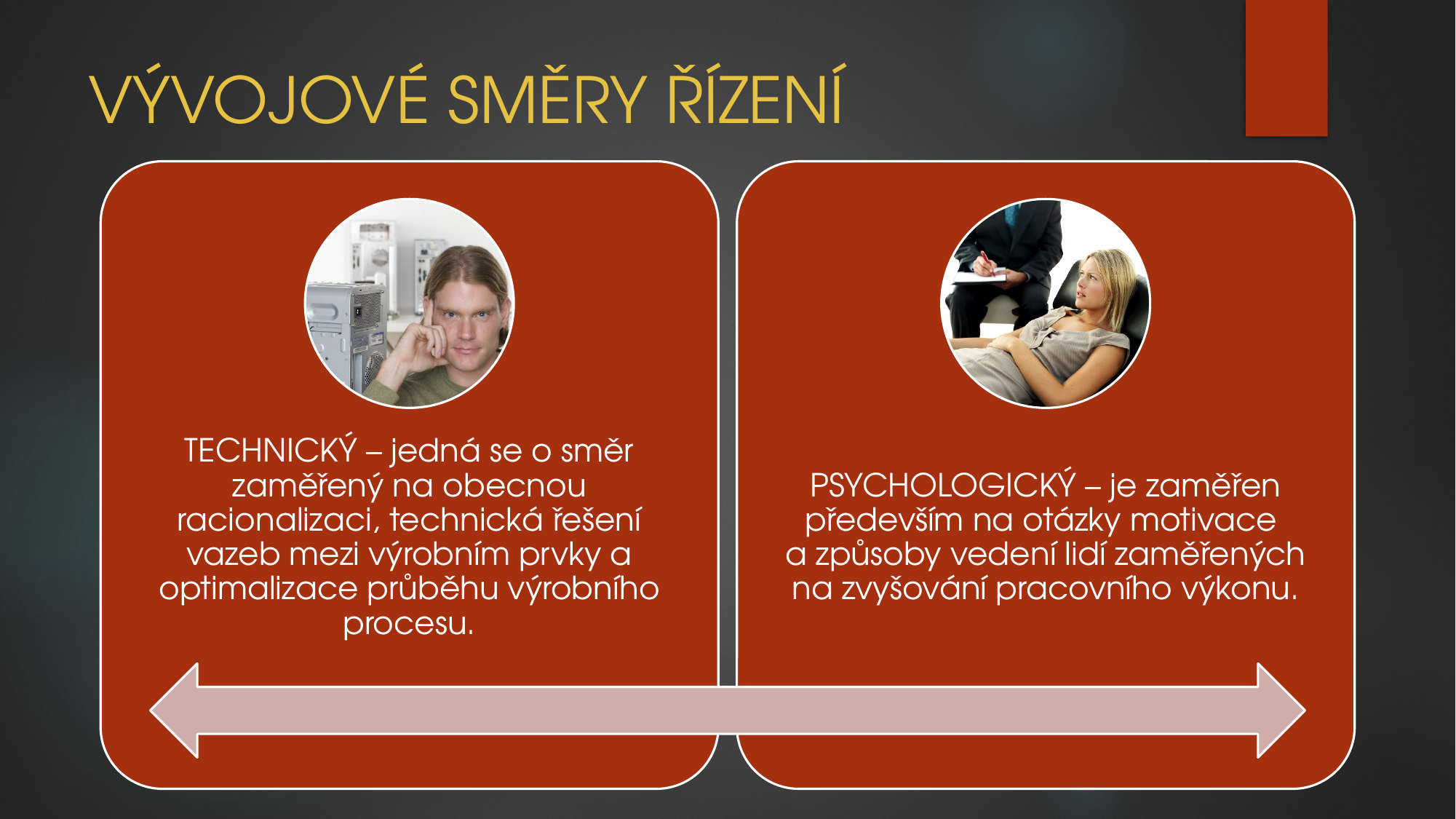

# VÝVOJOVÉ SMĚRY ŘÍZENÍ
TECHNICKÝ – jedná se o směr zaměřený na obecnou racionalizaci, technická řešení vazeb mezi výrobním prvky a optimalizace průběhu výrobního procesu.
PSYCHOLOGICKÝ – je zaměřen především na otázky motivace
a způsoby vedení lidí zaměřených na zvyšování pracovního výkonu.